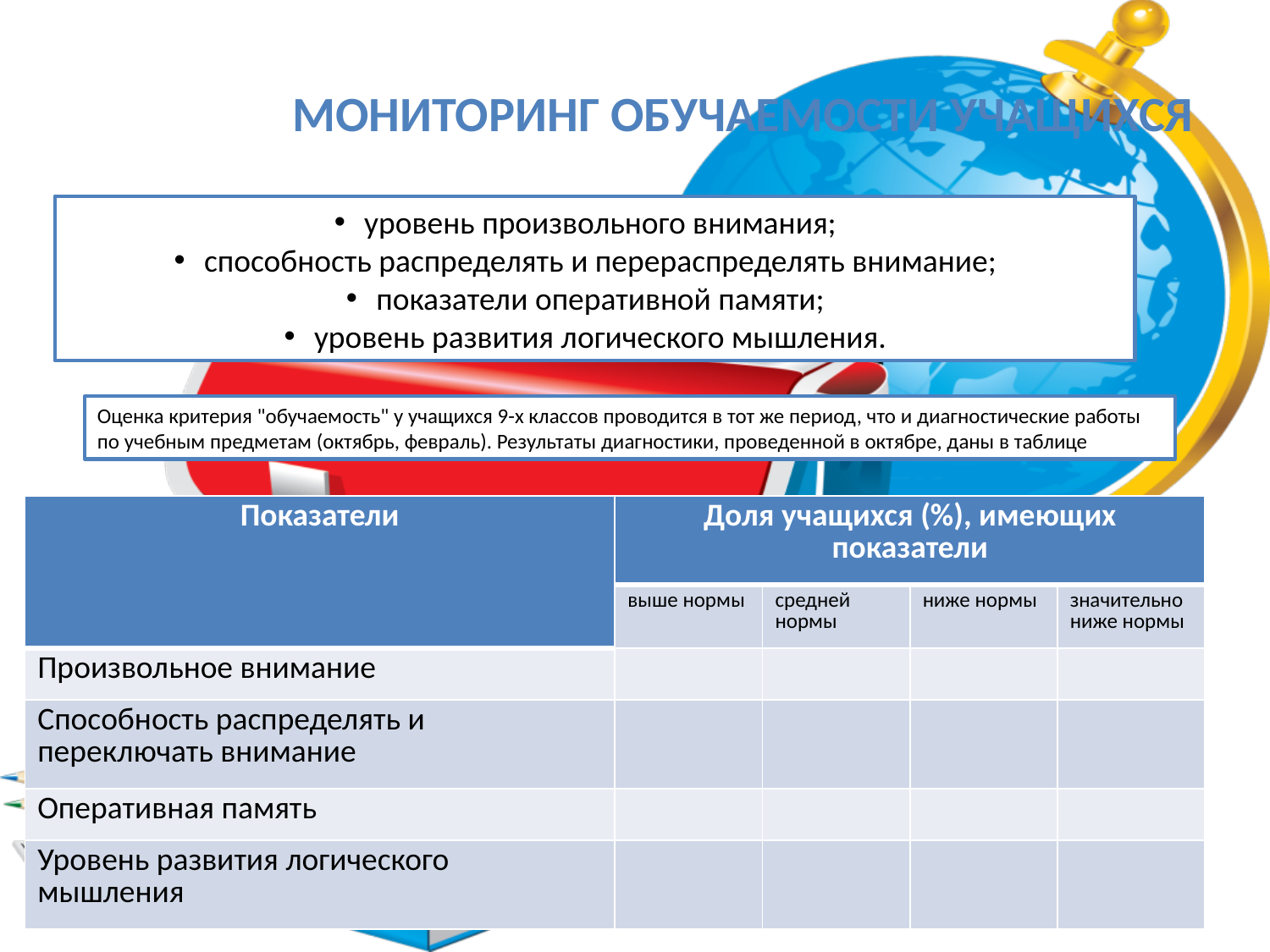

Мониторинг обучаемости учащихся
уровень произвольного внимания;
способность распределять и перераспределять внимание;
показатели оперативной памяти;
уровень развития логического мышления.
Оценка критерия "обучаемость" у учащихся 9-х классов проводится в тот же период, что и диагностические работы по учебным предметам (октябрь, февраль). Результаты диагностики, проведенной в октябре, даны в таблице
| Показатели | Доля учащихся (%), имеющих показатели |  |  |  |
| --- | --- | --- | --- | --- |
|  | выше нормы | средней нормы | ниже нормы | значительно ниже нормы |
| Произвольное внимание |  |  |  |  |
| Способность распределять и переключать внимание |  |  |  |  |
| Оперативная память |  |  |  |  |
| Уровень развития логического мышления |  |  |  |  |